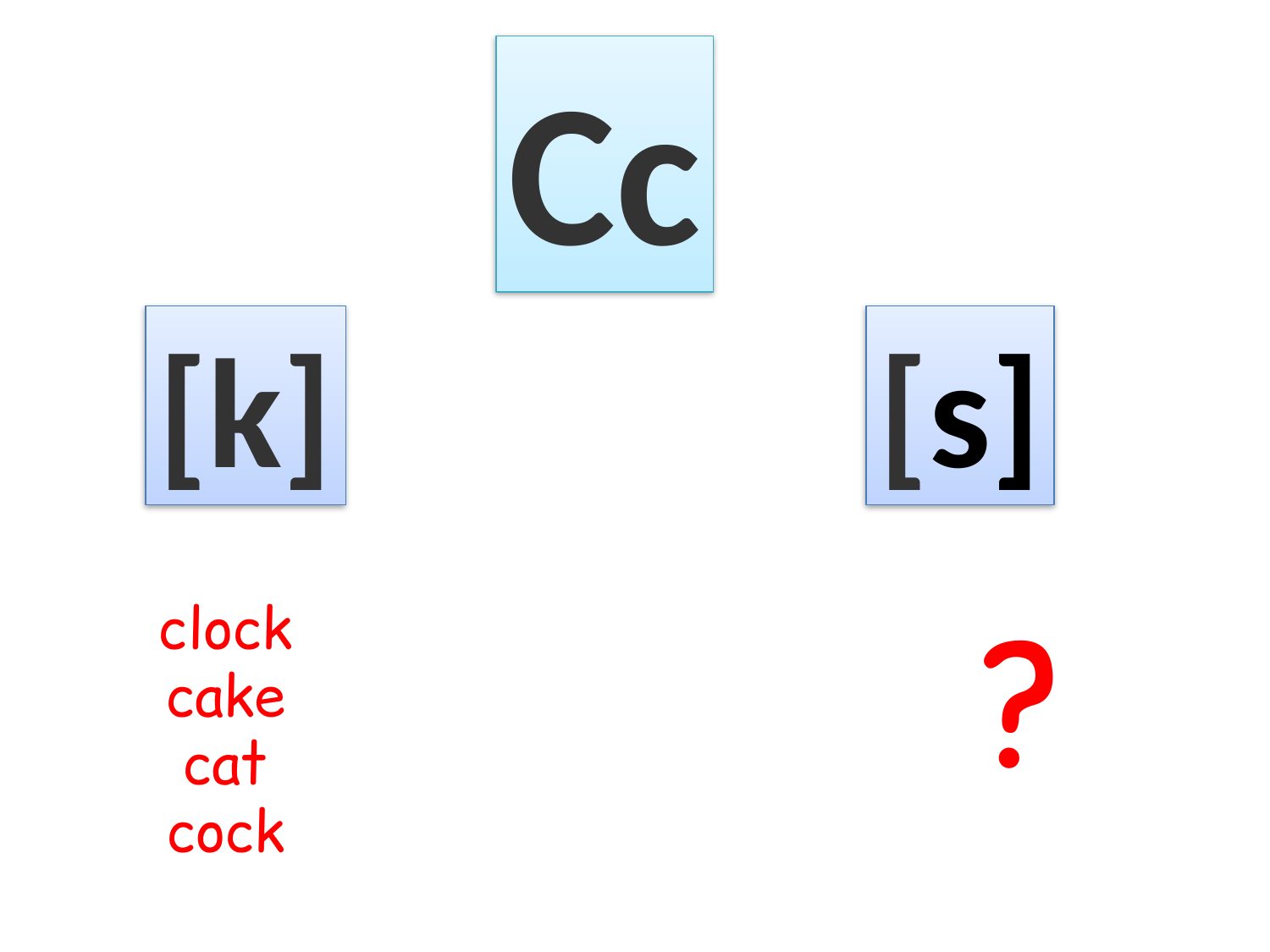

Cc
[k]
[s]
clock
cake
cat
cock
?